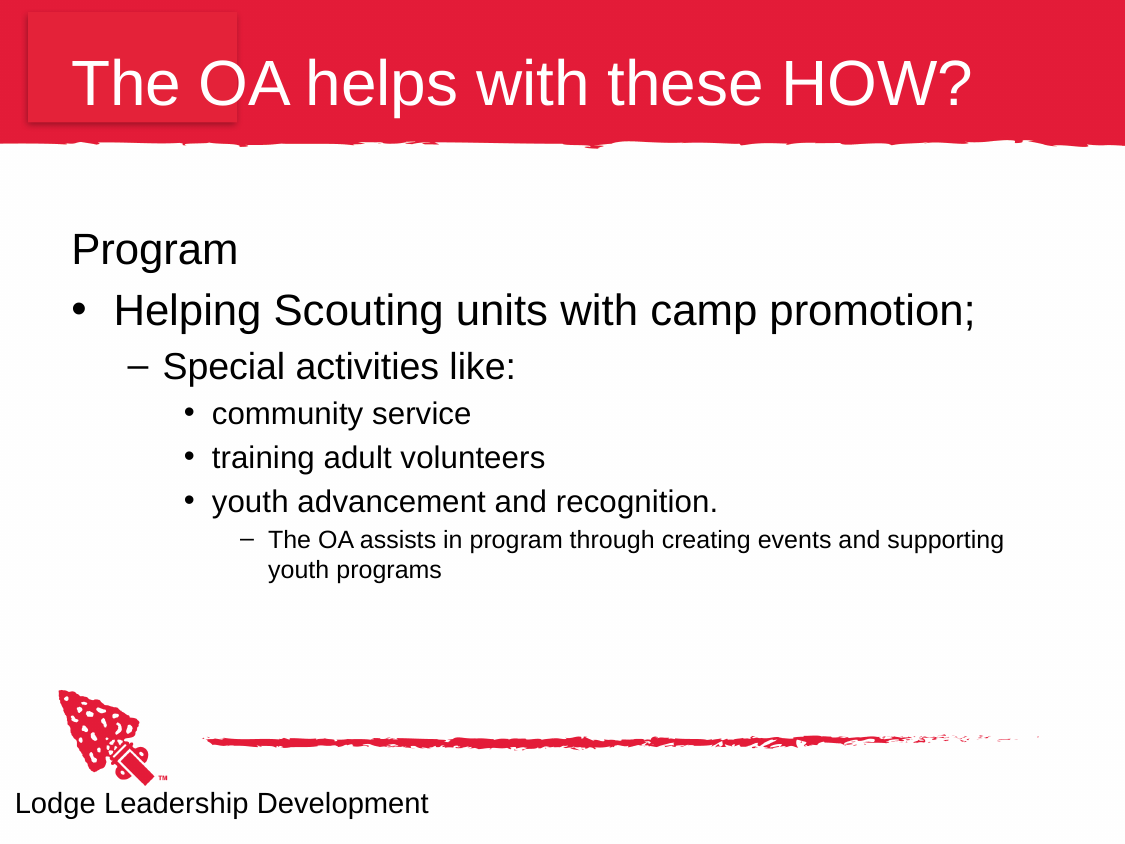

# The OA helps with these HOW?
Program
Helping Scouting units with camp promotion;
Special activities like:
community service
training adult volunteers
youth advancement and recognition.
The OA assists in program through creating events and supporting youth programs
Lodge Leadership Development